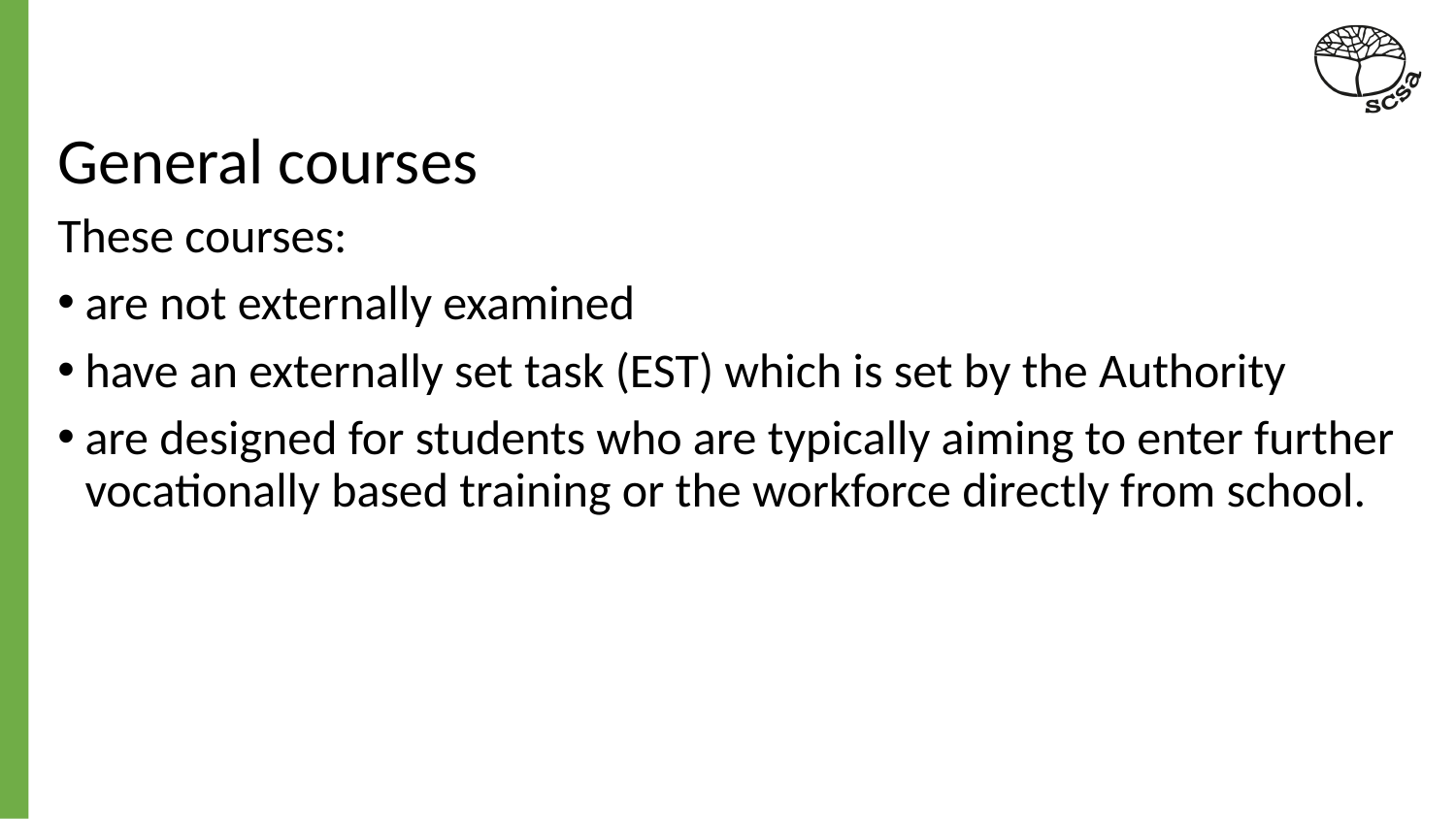

# General courses
These courses:
are not externally examined
have an externally set task (EST) which is set by the Authority
are designed for students who are typically aiming to enter further vocationally based training or the workforce directly from school.